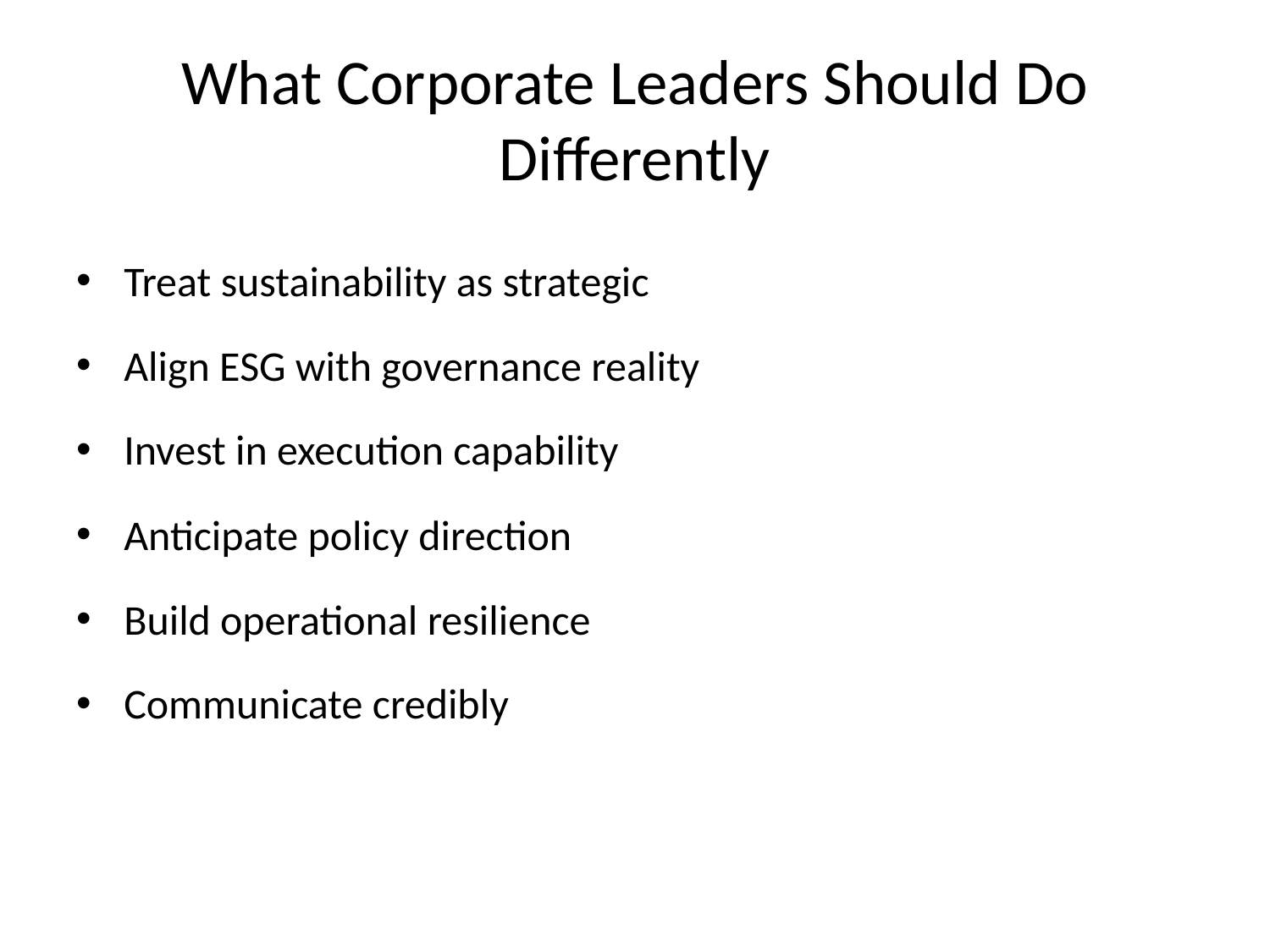

# What Corporate Leaders Should Do Differently
Treat sustainability as strategic
Align ESG with governance reality
Invest in execution capability
Anticipate policy direction
Build operational resilience
Communicate credibly